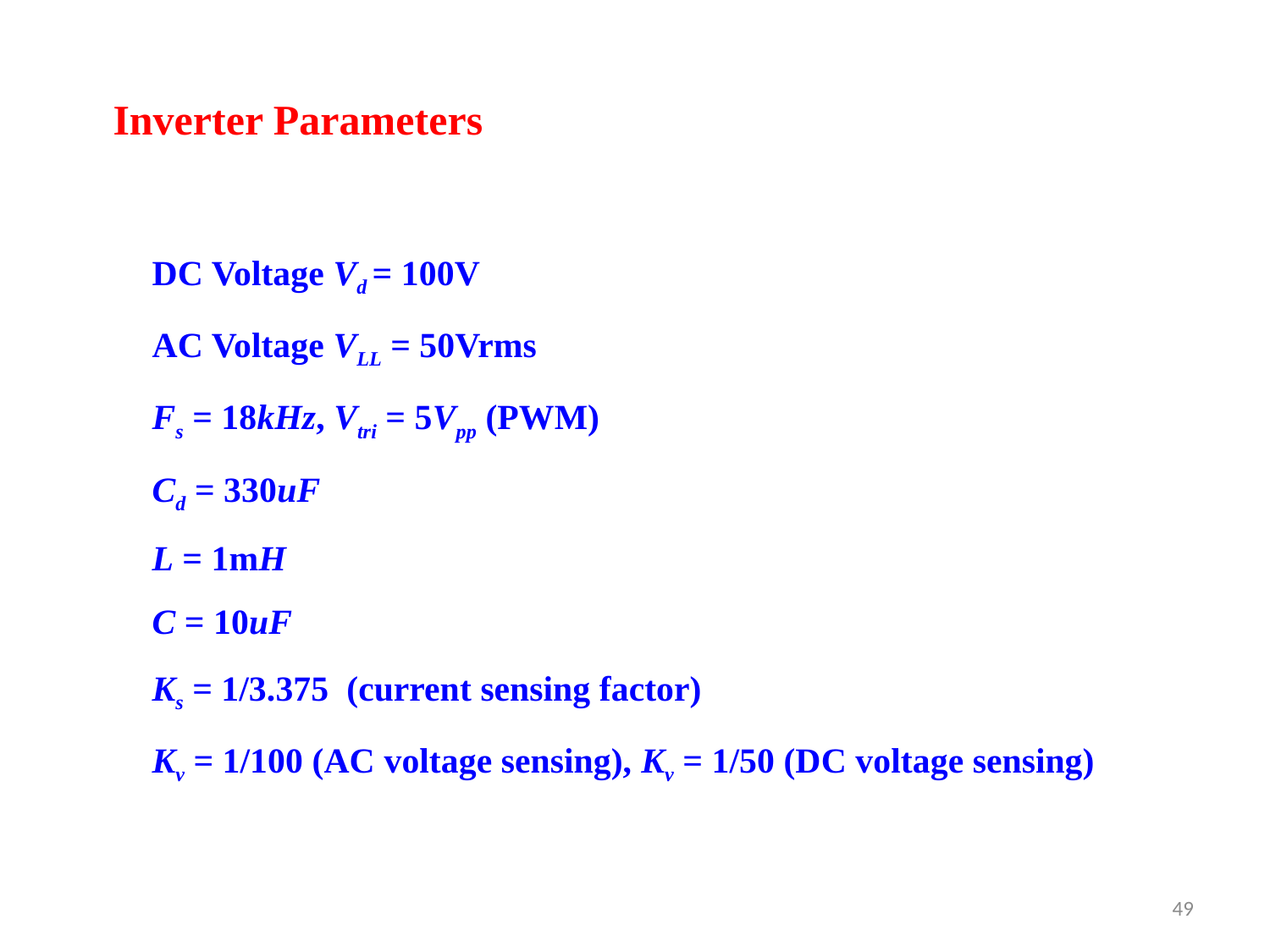

Inverter Parameters
DC Voltage Vd = 100V
AC Voltage VLL = 50Vrms
Fs = 18kHz, Vtri = 5Vpp (PWM)
Cd = 330uF
L = 1mH
C = 10uF
Ks = 1/3.375  (current sensing factor)
Kv = 1/100 (AC voltage sensing), Kv = 1/50 (DC voltage sensing)
49